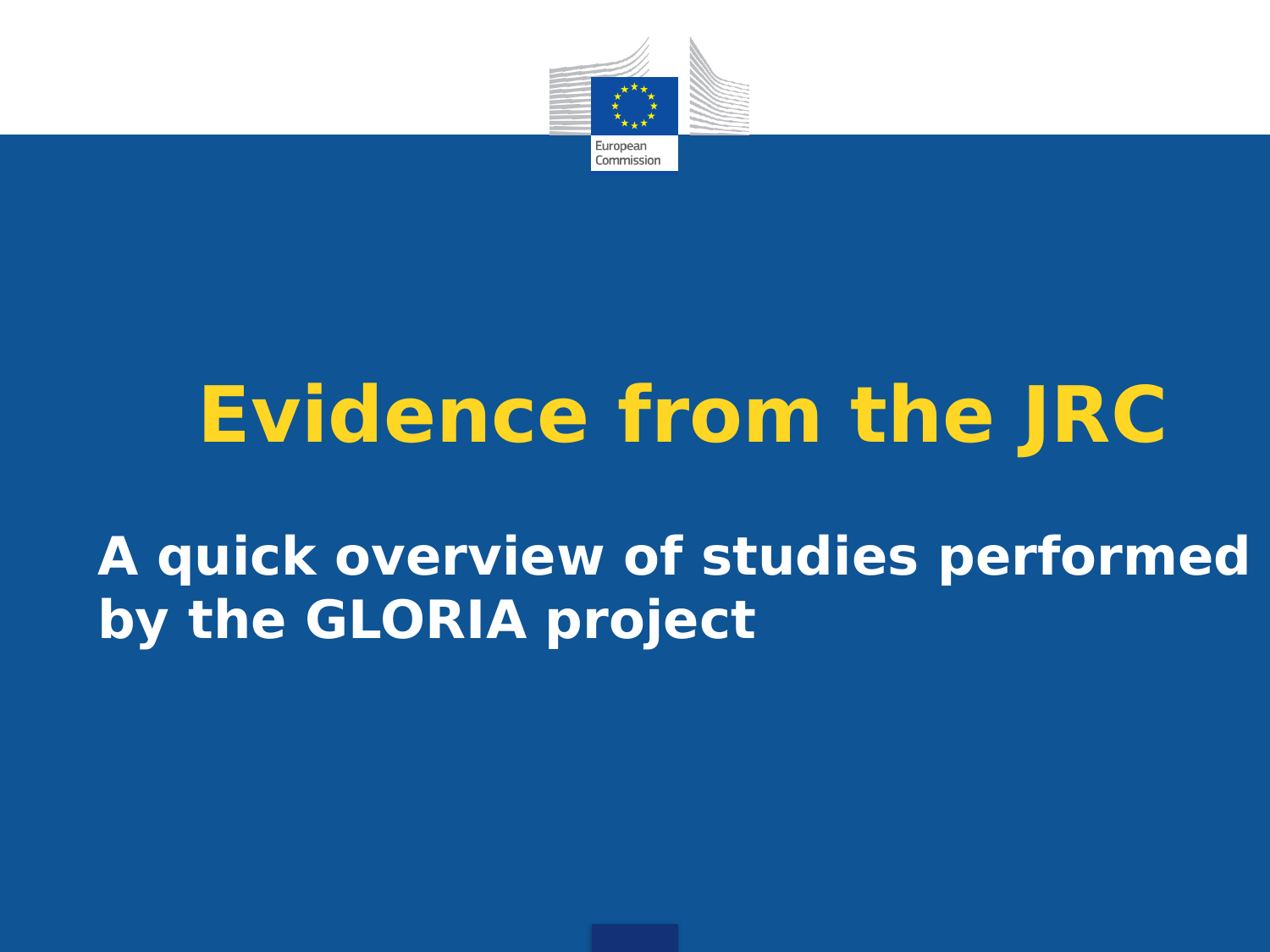

# Evidence from the JRC
A quick overview of studies performed by the GLORIA project